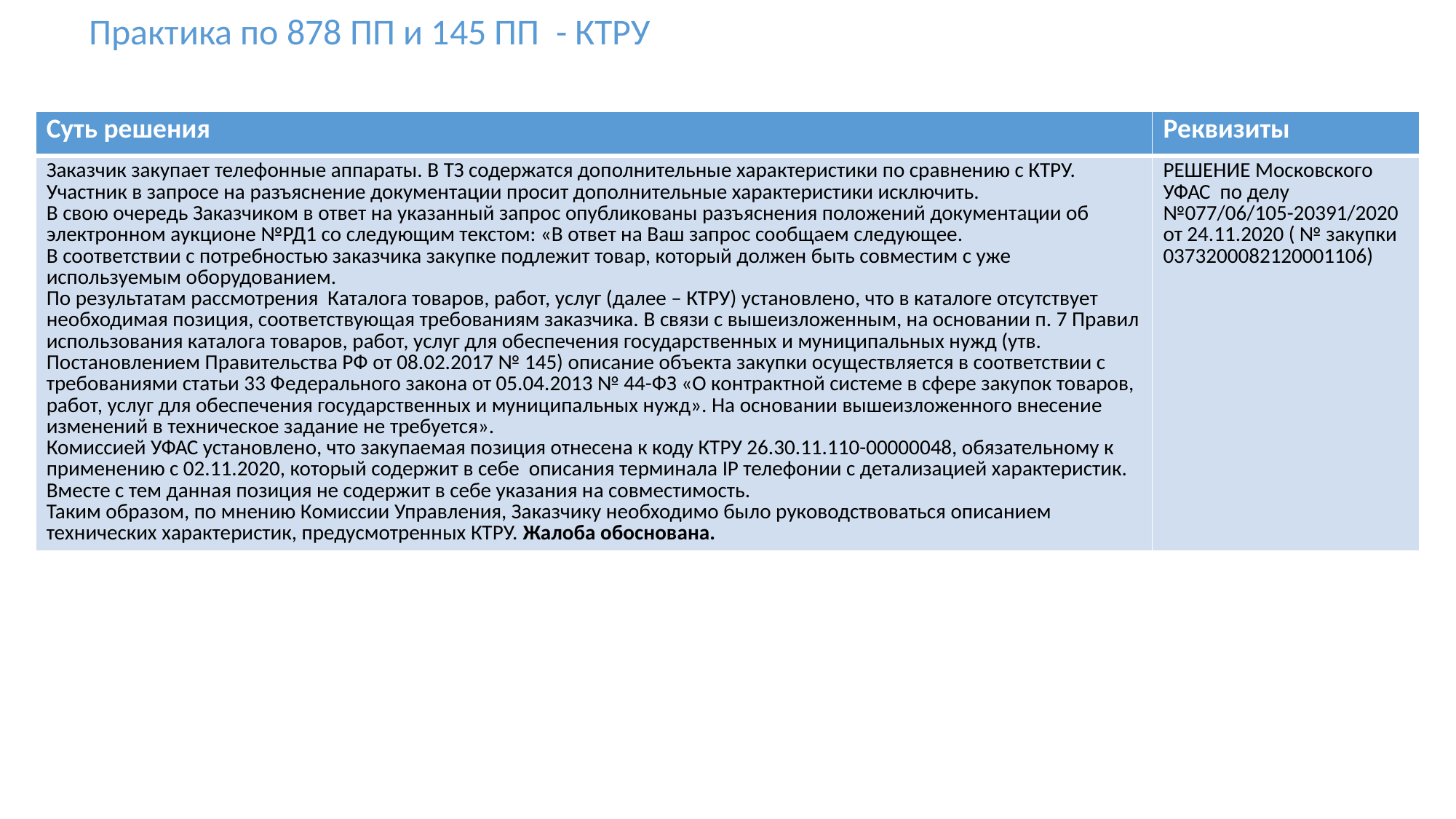

# Практика по 878 ПП и 145 ПП  - КТРУ
| Суть решения | Реквизиты |
| --- | --- |
| Заказчик закупает телефонные аппараты. В ТЗ содержатся дополнительные характеристики по сравнению с КТРУ. Участник в запросе на разъяснение документации просит дополнительные характеристики исключить. В свою очередь Заказчиком в ответ на указанный запрос опубликованы разъяснения положений документации об электронном аукционе №РД1 со следующим текстом: «В ответ на Ваш запрос сообщаем следующее. В соответствии с потребностью заказчика закупке подлежит товар, который должен быть совместим с уже используемым оборудованием. По результатам рассмотрения Каталога товаров, работ, услуг (далее – КТРУ) установлено, что в каталоге отсутствует необходимая позиция, соответствующая требованиям заказчика. В связи с вышеизложенным, на основании п. 7 Правил использования каталога товаров, работ, услуг для обеспечения государственных и муниципальных нужд (утв. Постановлением Правительства РФ от 08.02.2017 № 145) описание объекта закупки осуществляется в соответствии с требованиями статьи 33 Федерального закона от 05.04.2013 № 44-ФЗ «О контрактной системе в сфере закупок товаров, работ, услуг для обеспечения государственных и муниципальных нужд». На основании вышеизложенного внесение изменений в техническое задание не требуется». Комиссией УФАС установлено, что закупаемая позиция отнесена к коду КТРУ 26.30.11.110-00000048, обязательному к применению с 02.11.2020, который содержит в себе описания терминала IP телефонии с детализацией характеристик. Вместе с тем данная позиция не содержит в себе указания на совместимость. Таким образом, по мнению Комиссии Управления, Заказчику необходимо было руководствоваться описанием технических характеристик, предусмотренных КТРУ. Жалоба обоснована. | РЕШЕНИЕ Московского УФАС по делу №077/06/105-20391/2020 от 24.11.2020 ( № закупки 0373200082120001106) |